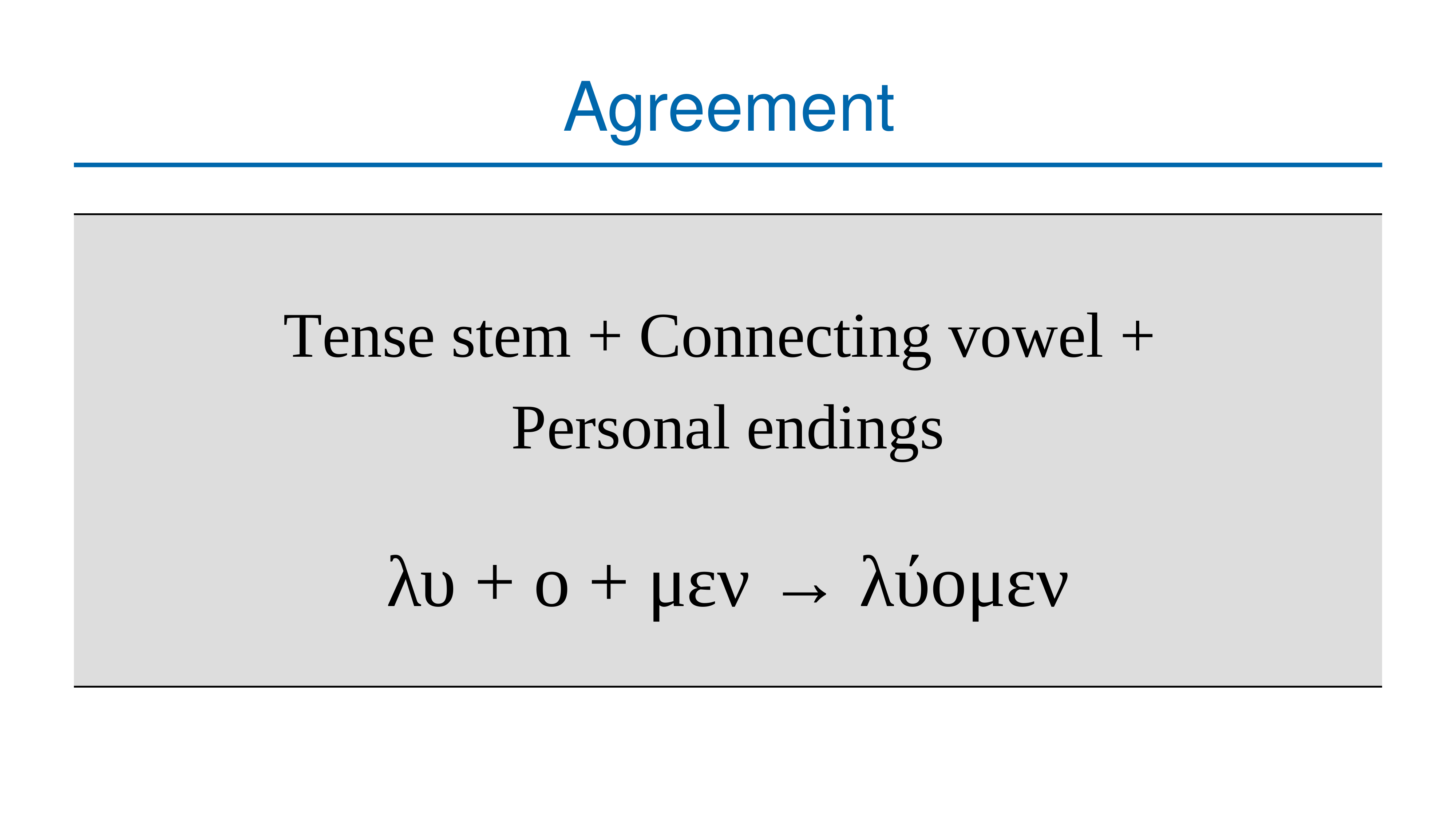

# Agreement
| Τense stem + Connecting vowel + Personal endings λυ + ο + μεν → λύομεν |
| --- |